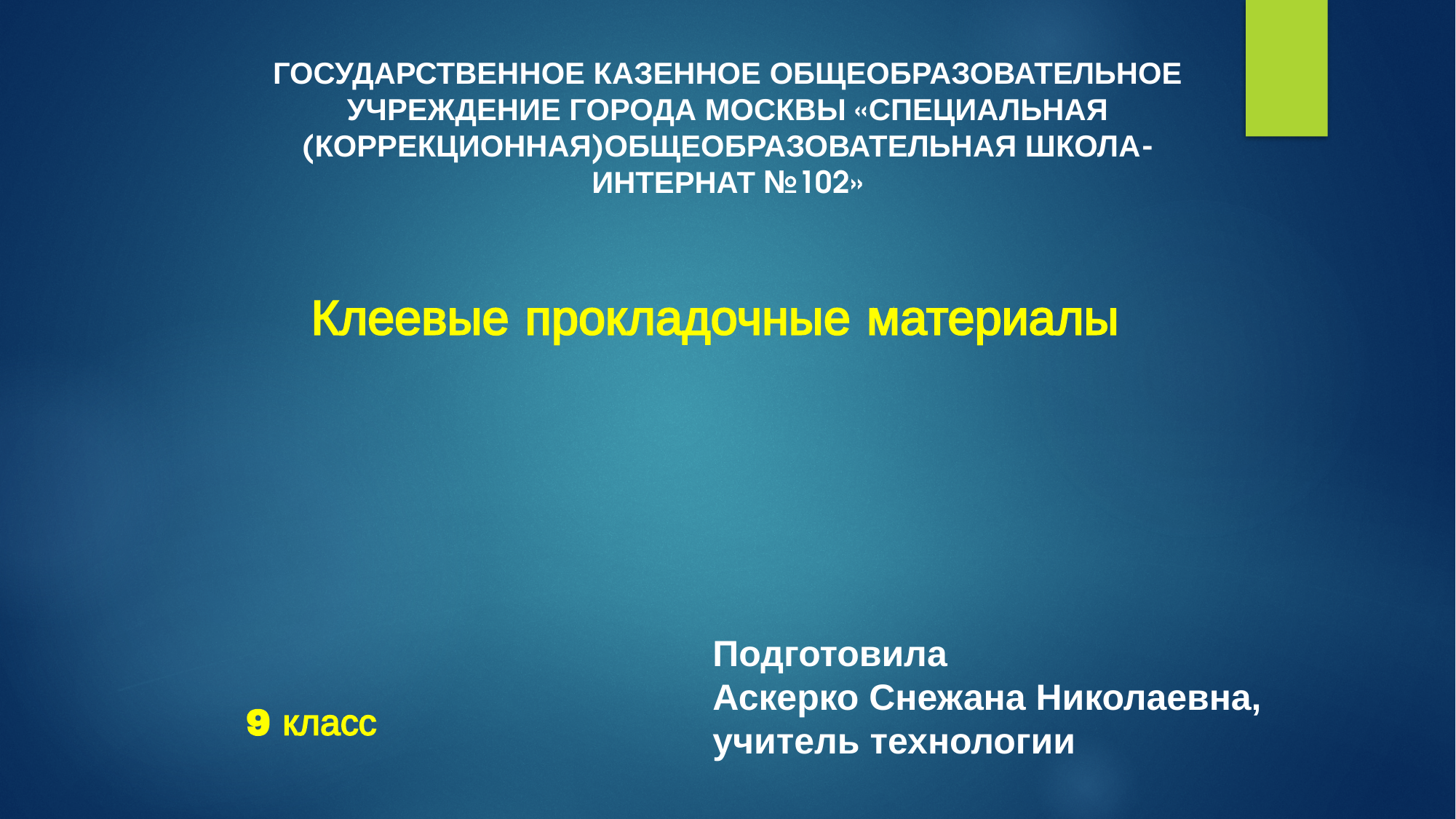

Государственное казенное общеобразовательное учреждение города Москвы «Специальная (коррекционная)общеобразовательная школа-интернат №102»
Клеевые прокладочные материалы
Подготовила
Аскерко Снежана Николаевна,
учитель технологии
9 класс